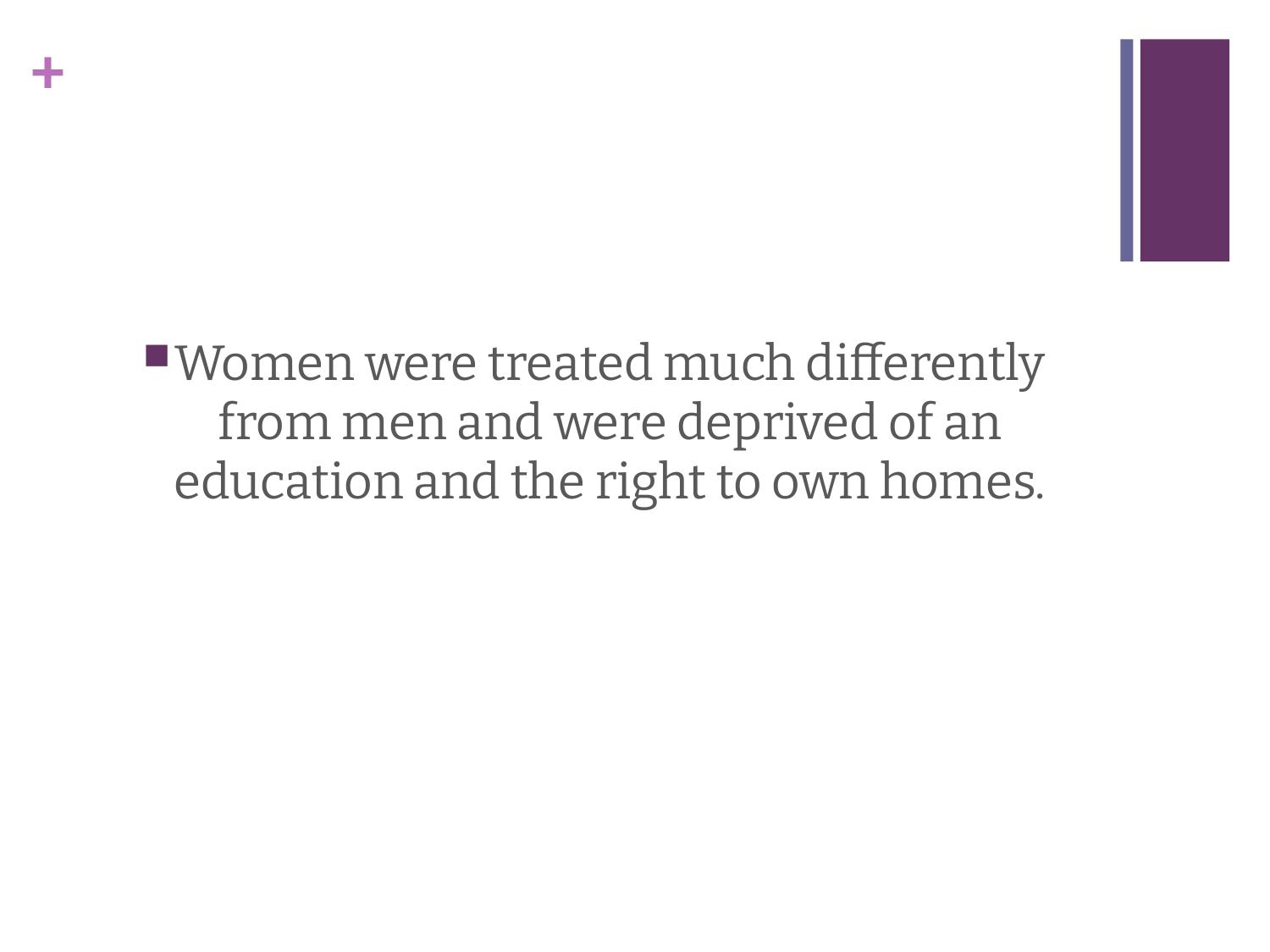

#
Women were treated much differently from men and were deprived of an education and the right to own homes.